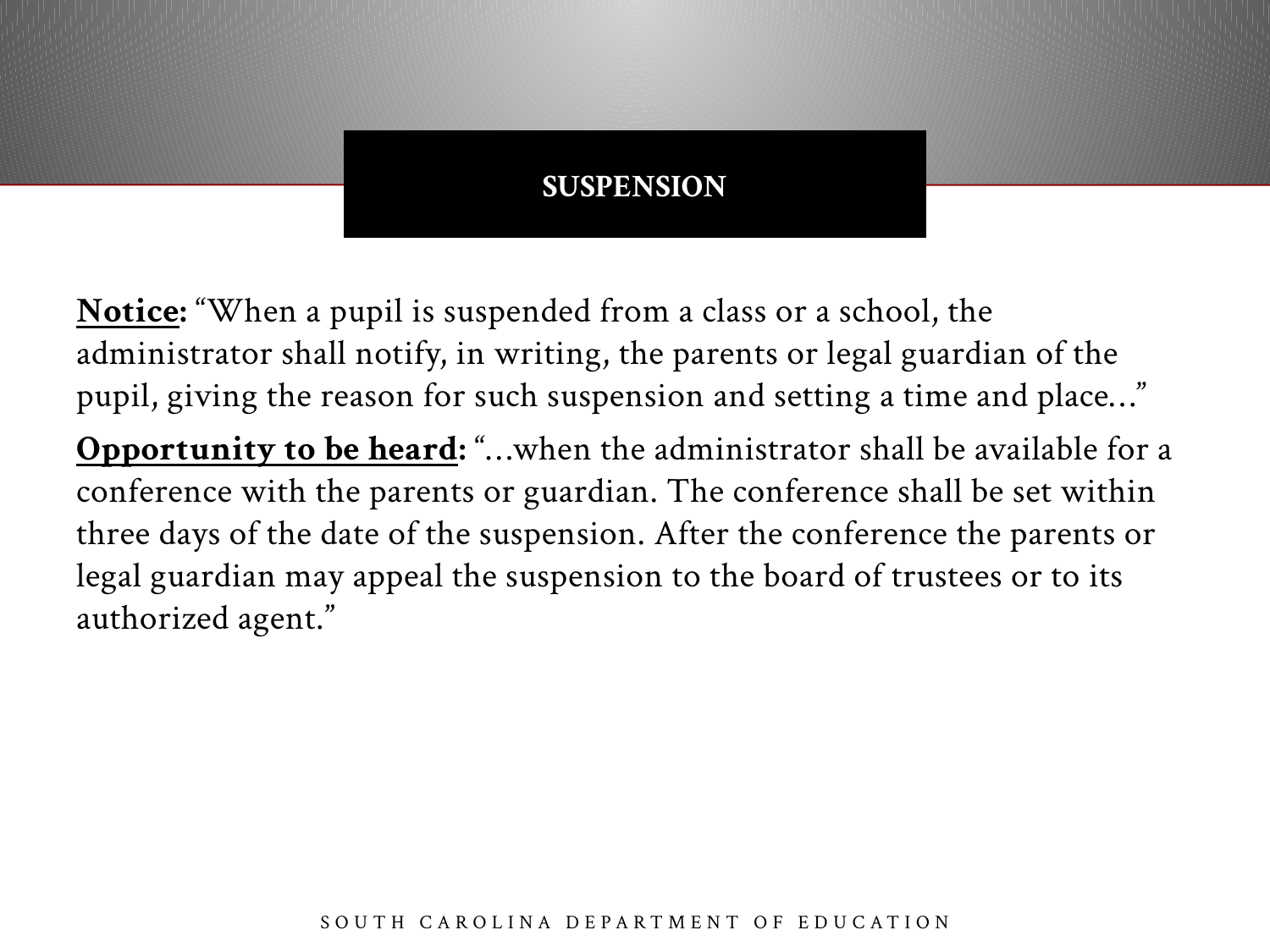

# Suspension
Notice: “When a pupil is suspended from a class or a school, the administrator shall notify, in writing, the parents or legal guardian of the pupil, giving the reason for such suspension and setting a time and place…”
Opportunity to be heard: “…when the administrator shall be available for a conference with the parents or guardian. The conference shall be set within three days of the date of the suspension. After the conference the parents or legal guardian may appeal the suspension to the board of trustees or to its authorized agent.”

South Carolina Department of Education